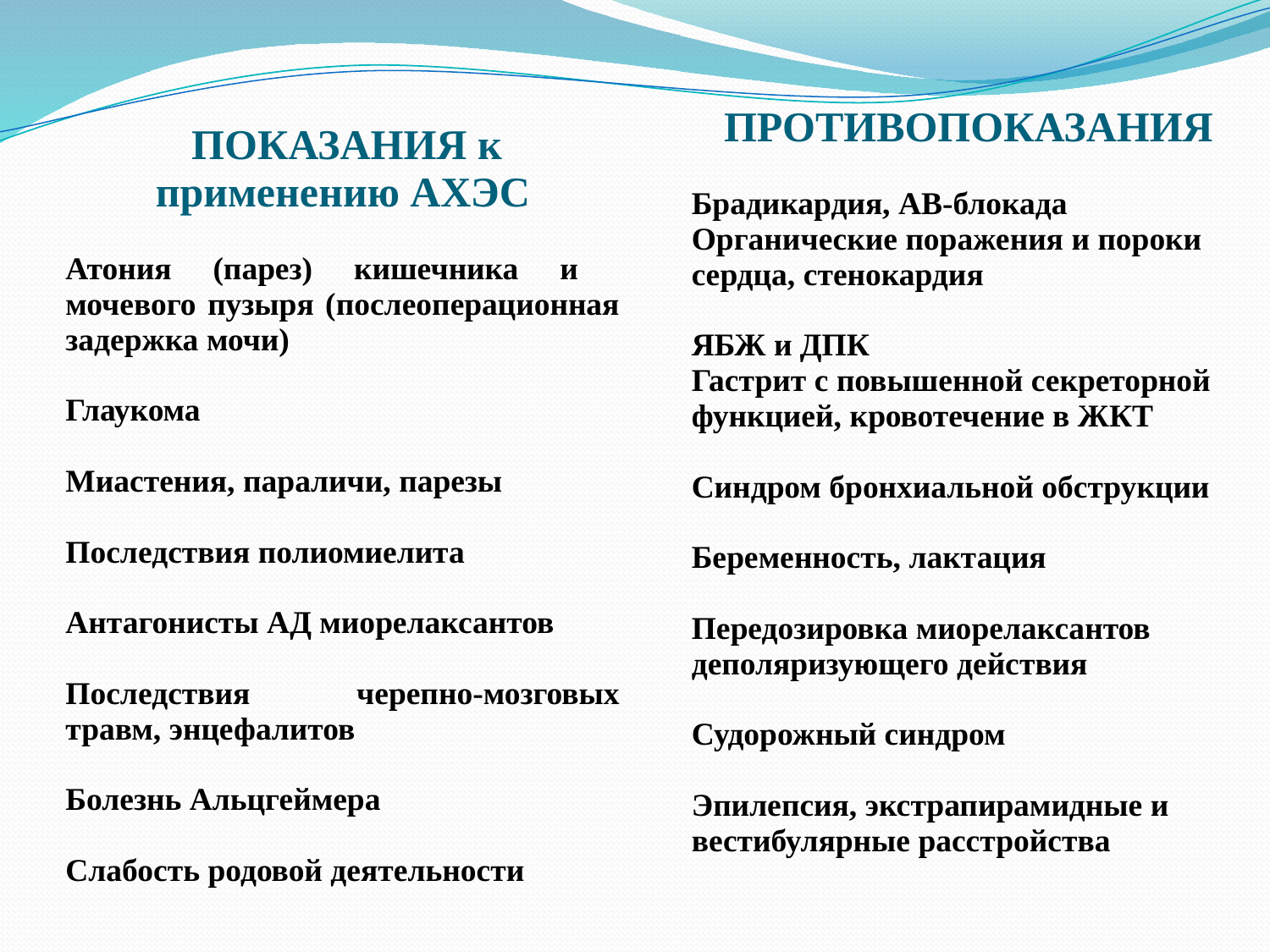

ПРОТИВОПОКАЗАНИЯ

Брадикардия, АВ-блокада
Органические поражения и пороки сердца, стенокардия

ЯБЖ и ДПК
Гастрит с повышенной секреторной функцией, кровотечение в ЖКТ

Синдром бронхиальной обструкции

Беременность, лактация

Передозировка миорелаксантов деполяризующего действия

Судорожный синдром

Эпилепсия, экстрапирамидные и  вестибулярные расстройства
 ПОКАЗАНИЯ к применению АХЭС

Атония (парез) кишечника и  мочевого пузыря (послеоперационная задержка мочи)

Глаукома

Миастения, параличи, парезы

Последствия полиомиелита

Антагонисты АД миорелаксантов

Последствия черепно-мозговых травм, энцефалитов

Болезнь Альцгеймера

Слабость родовой деятельности